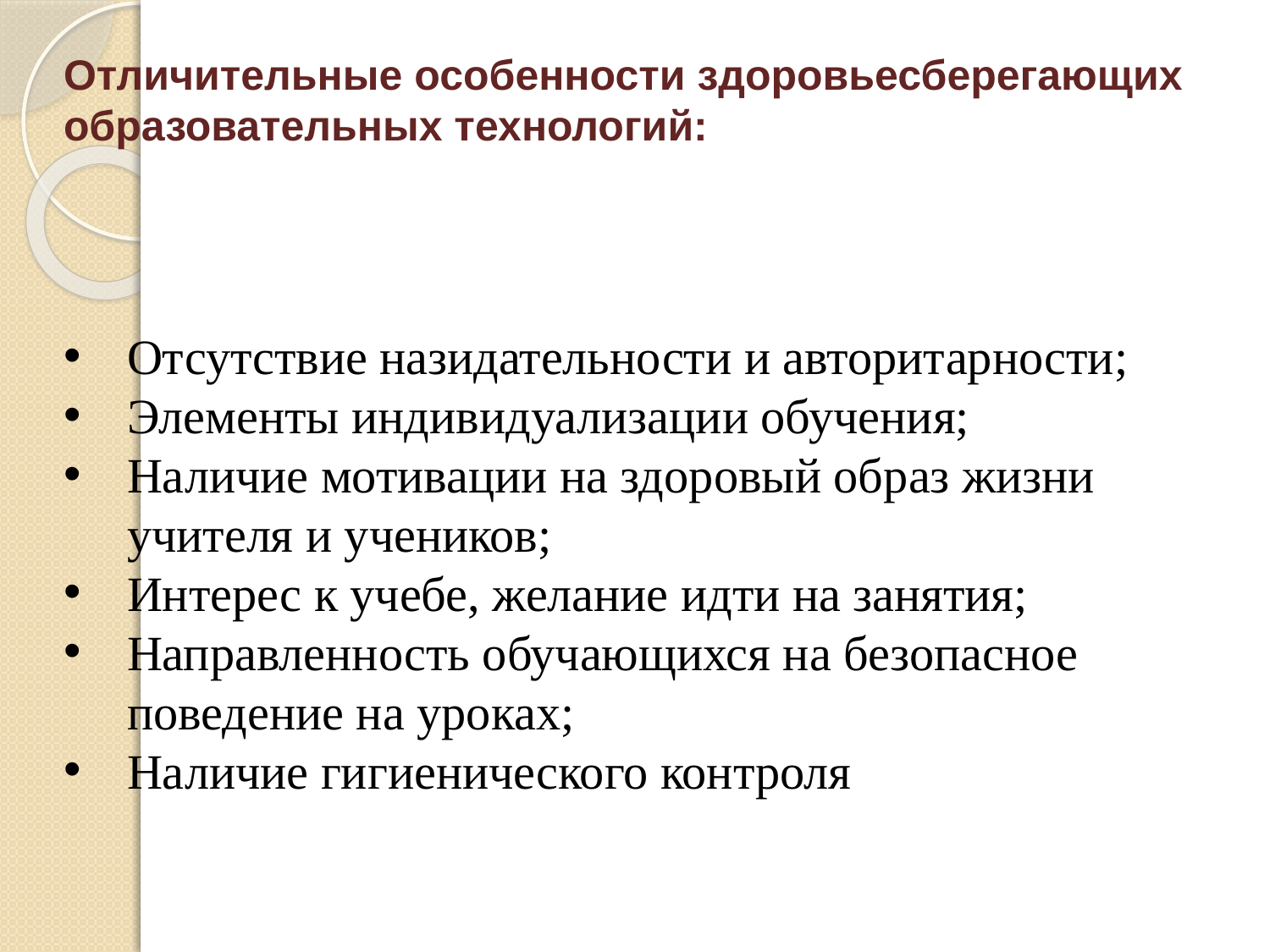

# Отличительные особенности здоровьесберегающих образовательных технологий:
Отсутствие назидательности и авторитарности;
Элементы индивидуализации обучения;
Наличие мотивации на здоровый образ жизни учителя и учеников;
Интерес к учебе, желание идти на занятия;
Направленность обучающихся на безопасное поведение на уроках;
Наличие гигиенического контроля